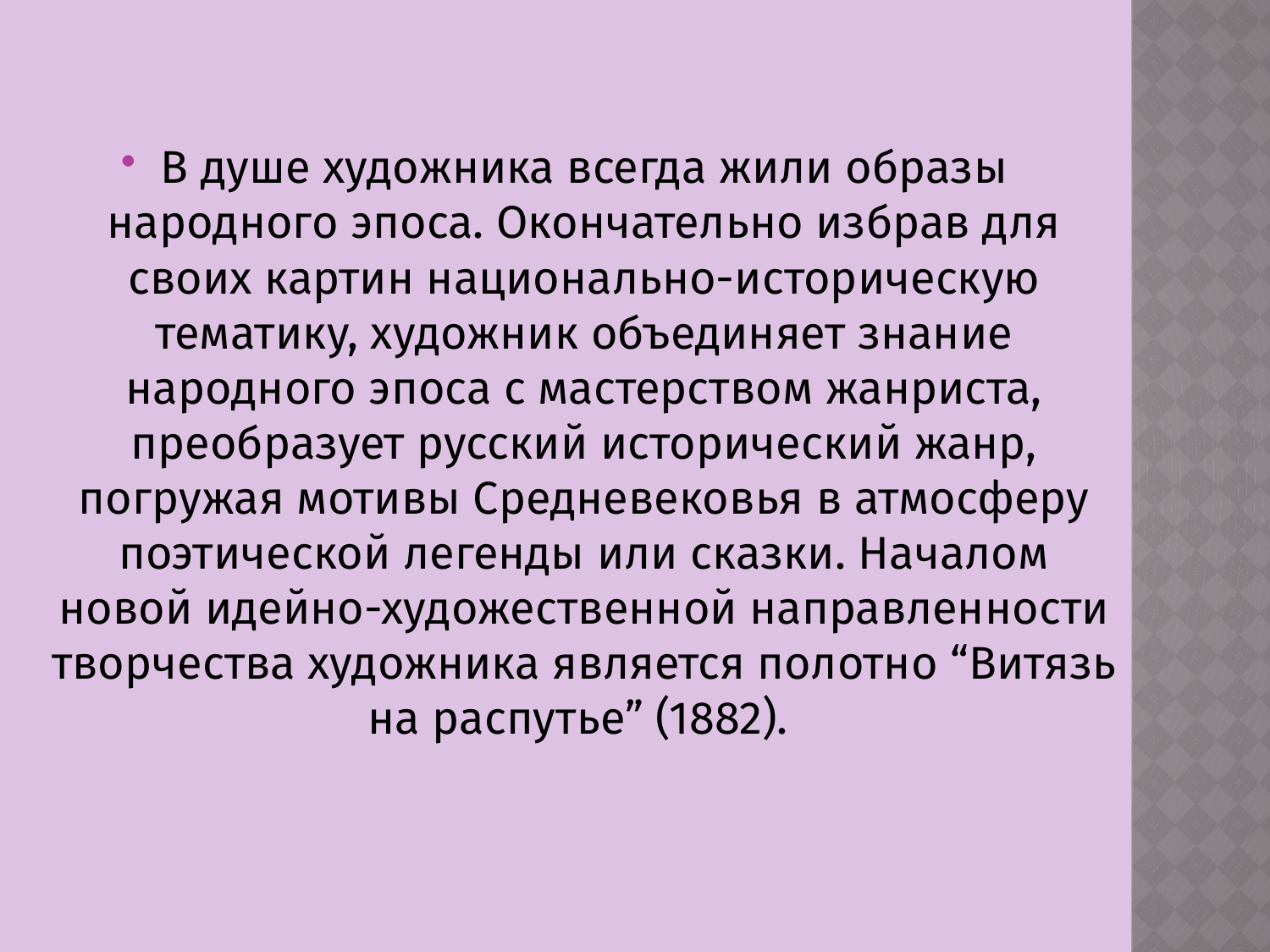

В душе художника всегда жили образы народного эпоса. Окончательно избрав для своих картин национально-историческую тематику, художник объединяет знание народного эпоса с мастерством жанриста, преобразует русский исторический жанр, погружая мотивы Средневековья в атмосферу поэтической легенды или сказки. Началом новой идейно-художественной направленности творчества художника является полотно “Витязь на распутье” (1882).